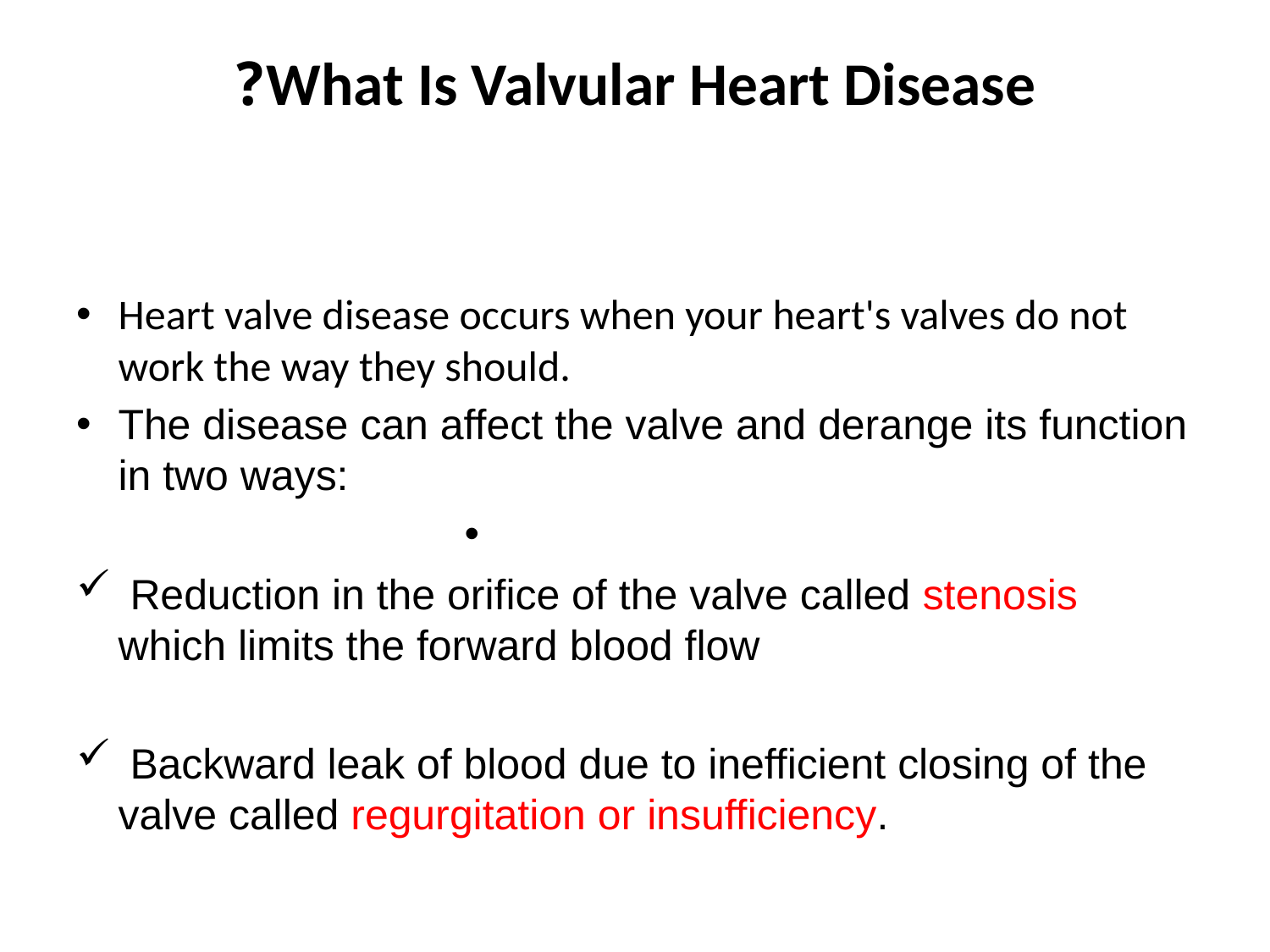

# What Is Valvular Heart Disease?

Heart valve disease occurs when your heart's valves do not work the way they should.
The disease can affect the valve and derange its function in two ways:

 Reduction in the orifice of the valve called stenosis which limits the forward blood flow

 Backward leak of blood due to inefficient closing of the valve called regurgitation or insufficiency.